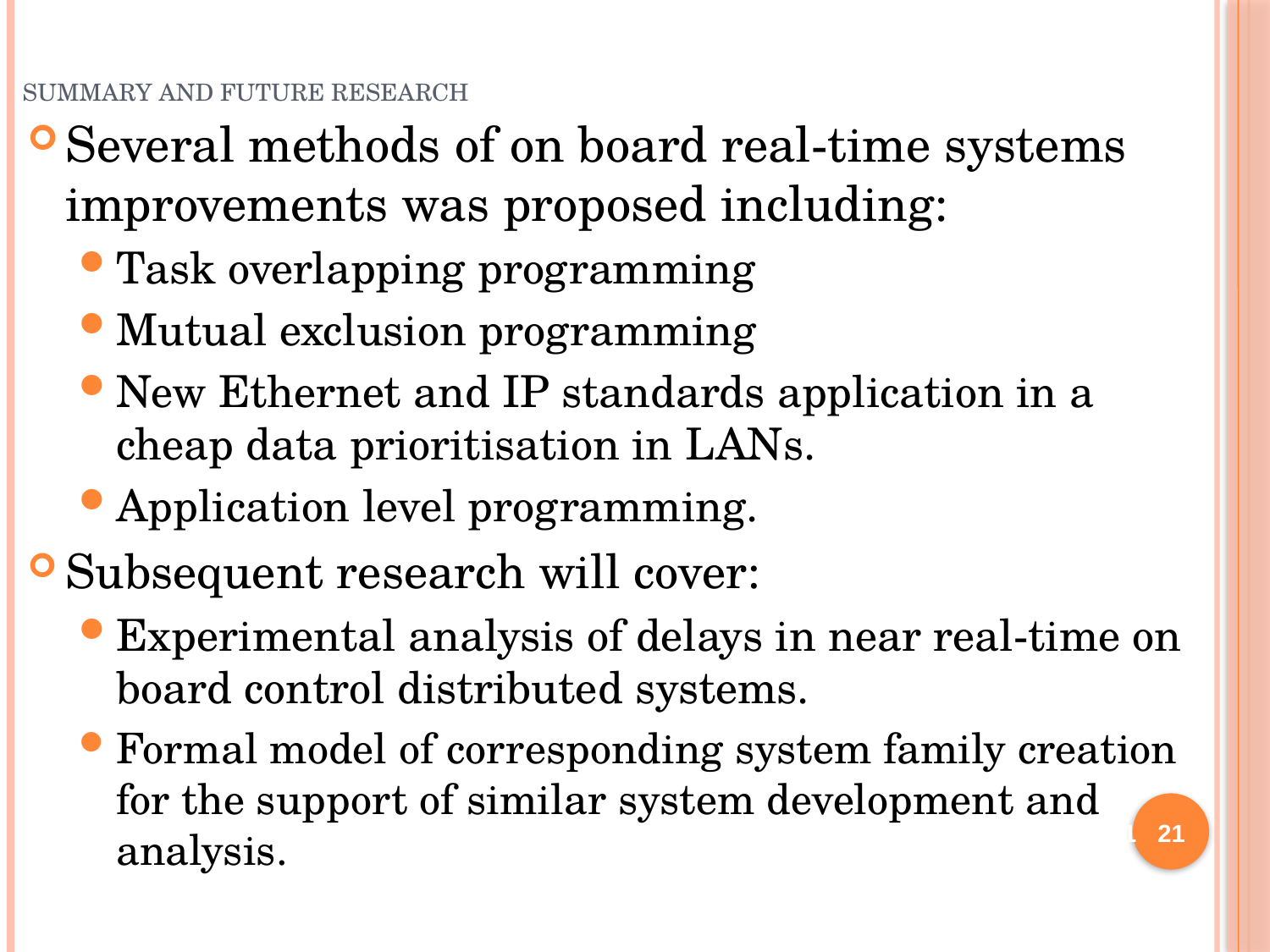

# Summary and future research
Several methods of on board real-time systems improvements was proposed including:
Task overlapping programming
Mutual exclusion programming
New Ethernet and IP standards application in a cheap data prioritisation in LANs.
Application level programming.
Subsequent research will cover:
Experimental analysis of delays in near real-time on board control distributed systems.
Formal model of corresponding system family creation for the support of similar system development and analysis.
21
21
21